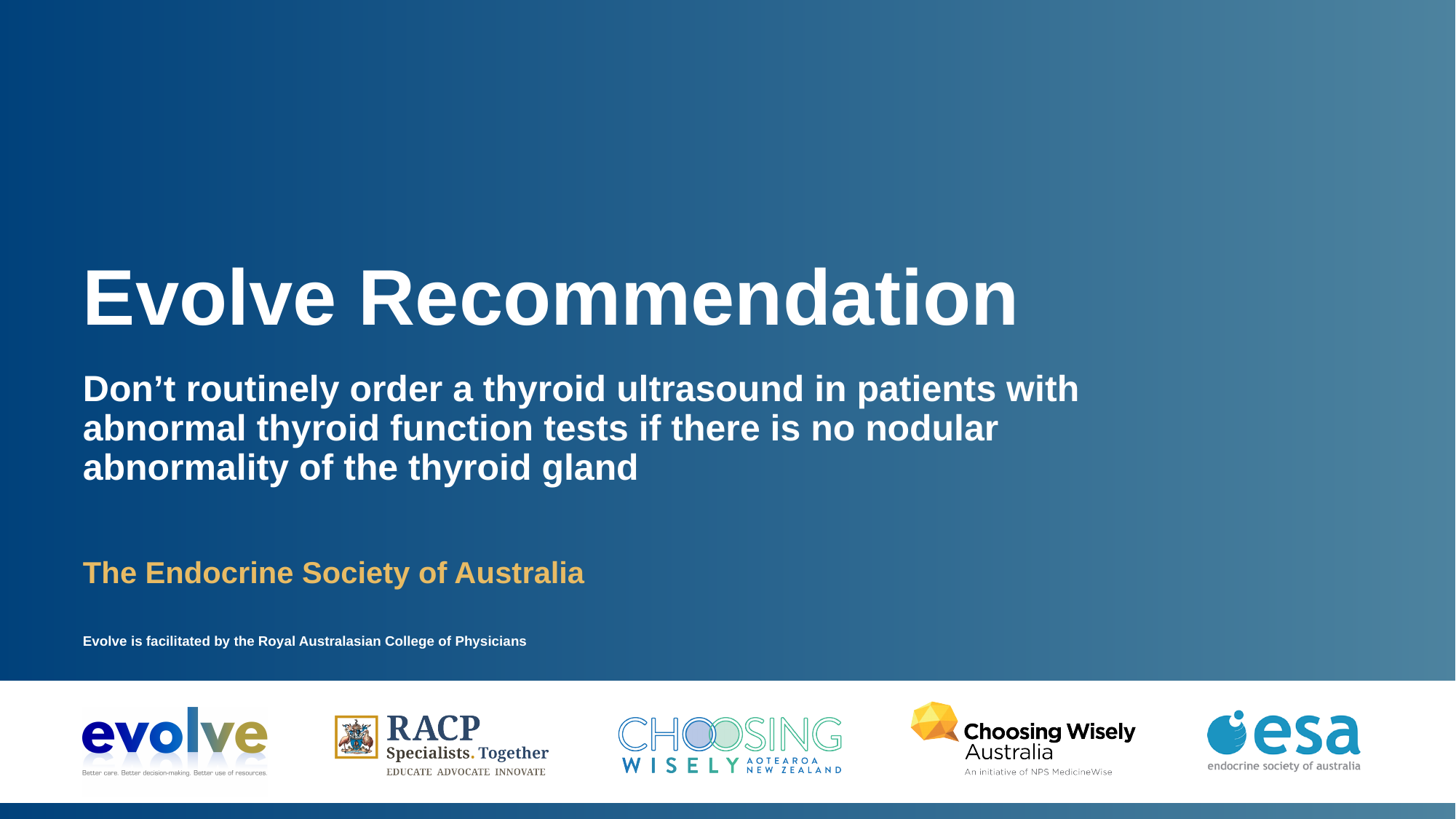

# Evolve Recommendation
Don’t routinely order a thyroid ultrasound in patients with abnormal thyroid function tests if there is no nodular abnormality of the thyroid gland

The Endocrine Society of Australia

Evolve is facilitated by the Royal Australasian College of Physicians